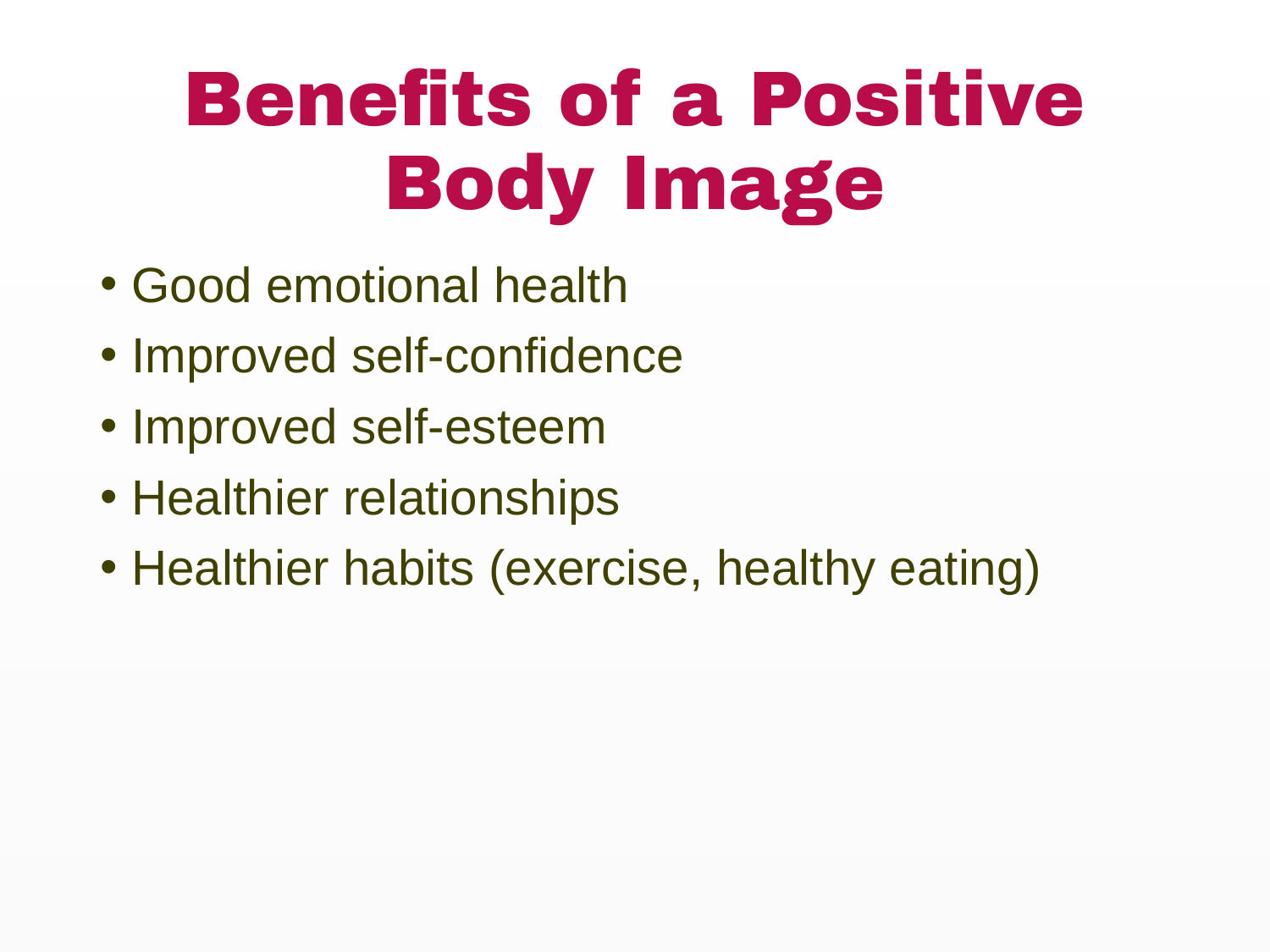

# Benefits of a Positive Body Image
Good emotional health
Improved self-confidence
Improved self-esteem
Healthier relationships
Healthier habits (exercise, healthy eating)